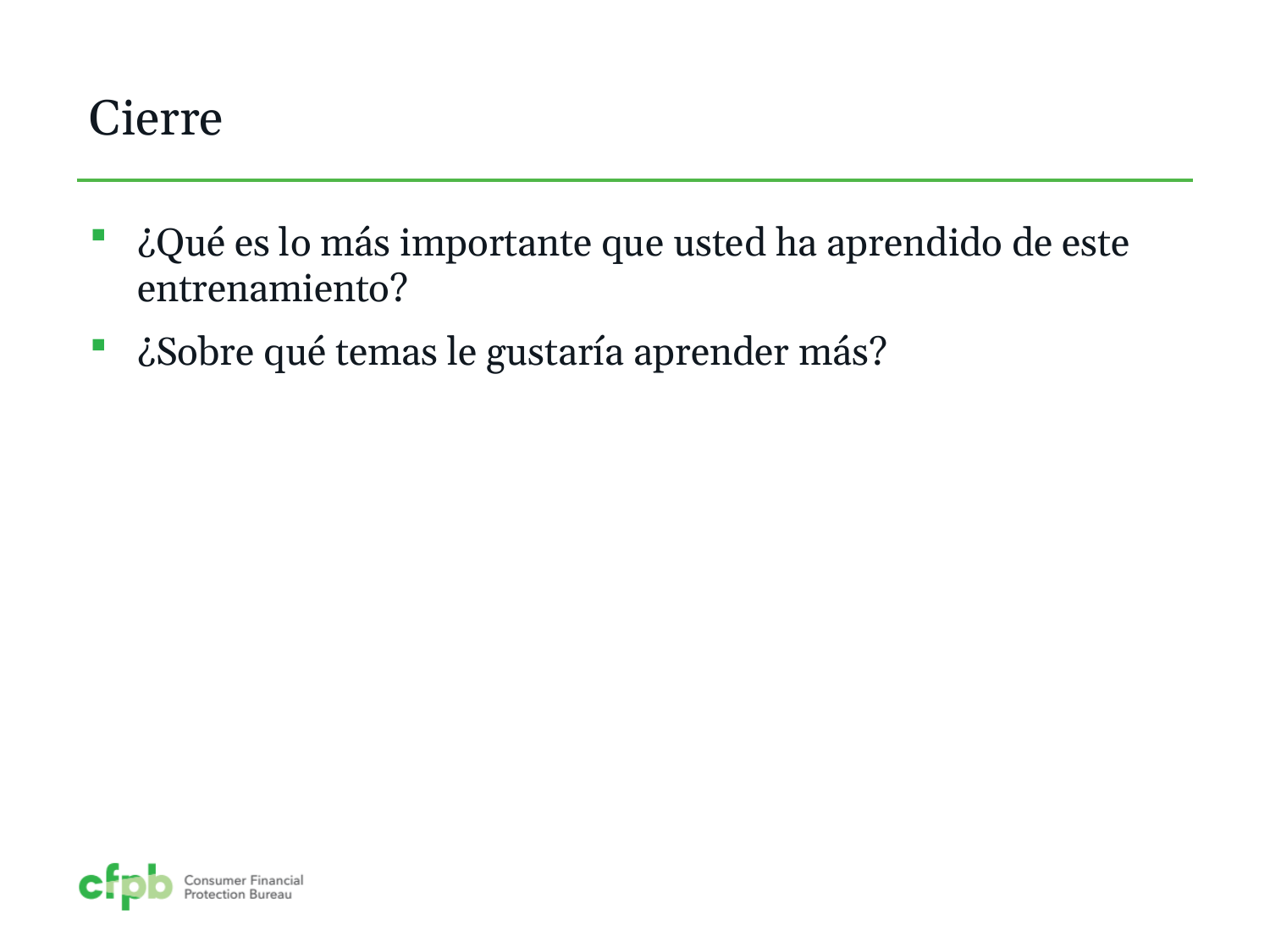

# Cierre
¿Qué es lo más importante que usted ha aprendido de este entrenamiento?
¿Sobre qué temas le gustaría aprender más?